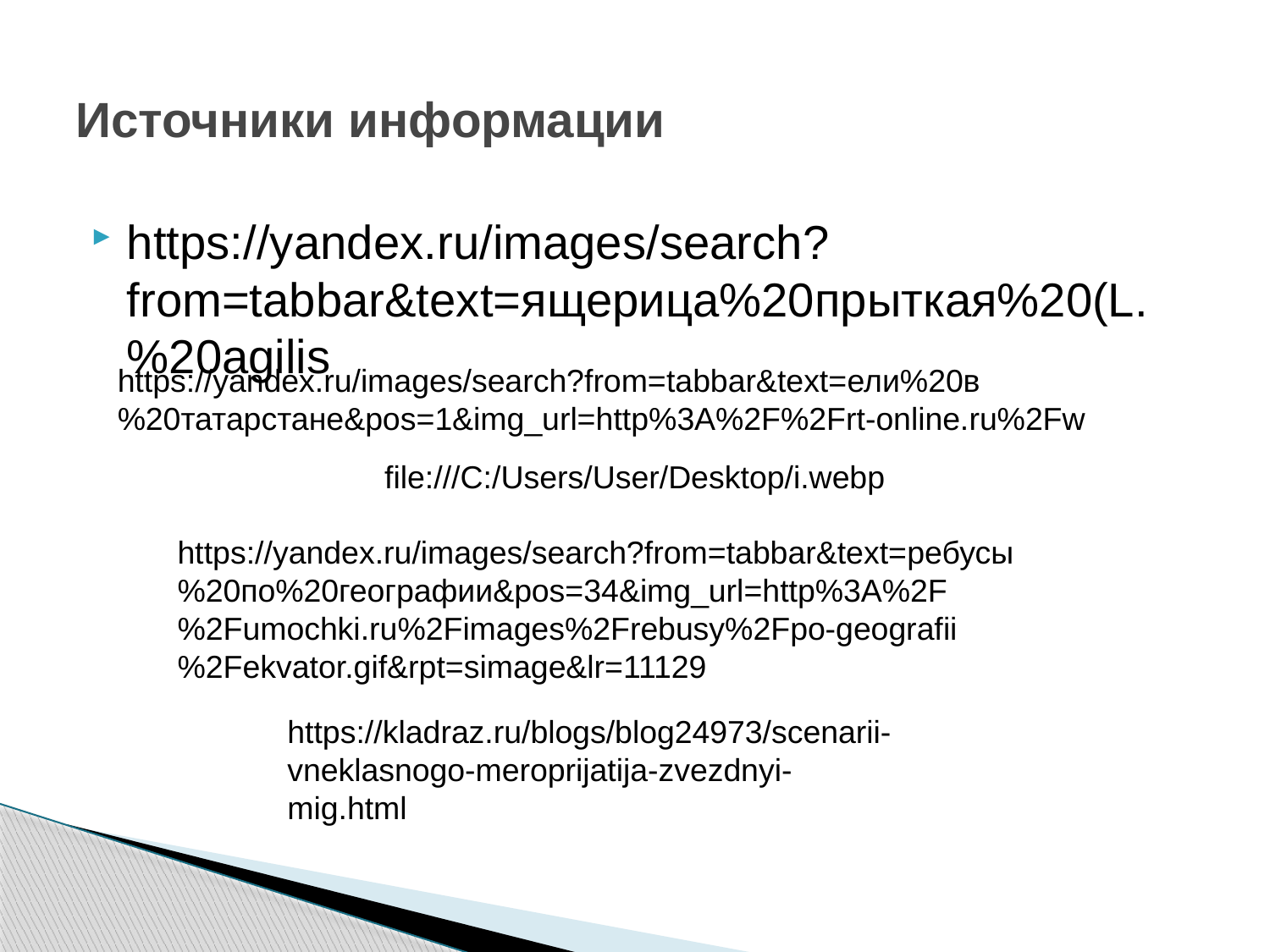

# Источники информации
https://yandex.ru/images/search?from=tabbar&text=ящерица%20прыткая%20(L.%20agilis
https://yandex.ru/images/search?from=tabbar&text=ели%20в%20татарстане&pos=1&img_url=http%3A%2F%2Frt-online.ru%2Fw
file:///C:/Users/User/Desktop/i.webp
https://yandex.ru/images/search?from=tabbar&text=ребусы%20по%20географии&pos=34&img_url=http%3A%2F%2Fumochki.ru%2Fimages%2Frebusy%2Fpo-geografii%2Fekvator.gif&rpt=simage&lr=11129
https://kladraz.ru/blogs/blog24973/scenarii-vneklasnogo-meroprijatija-zvezdnyi-mig.html